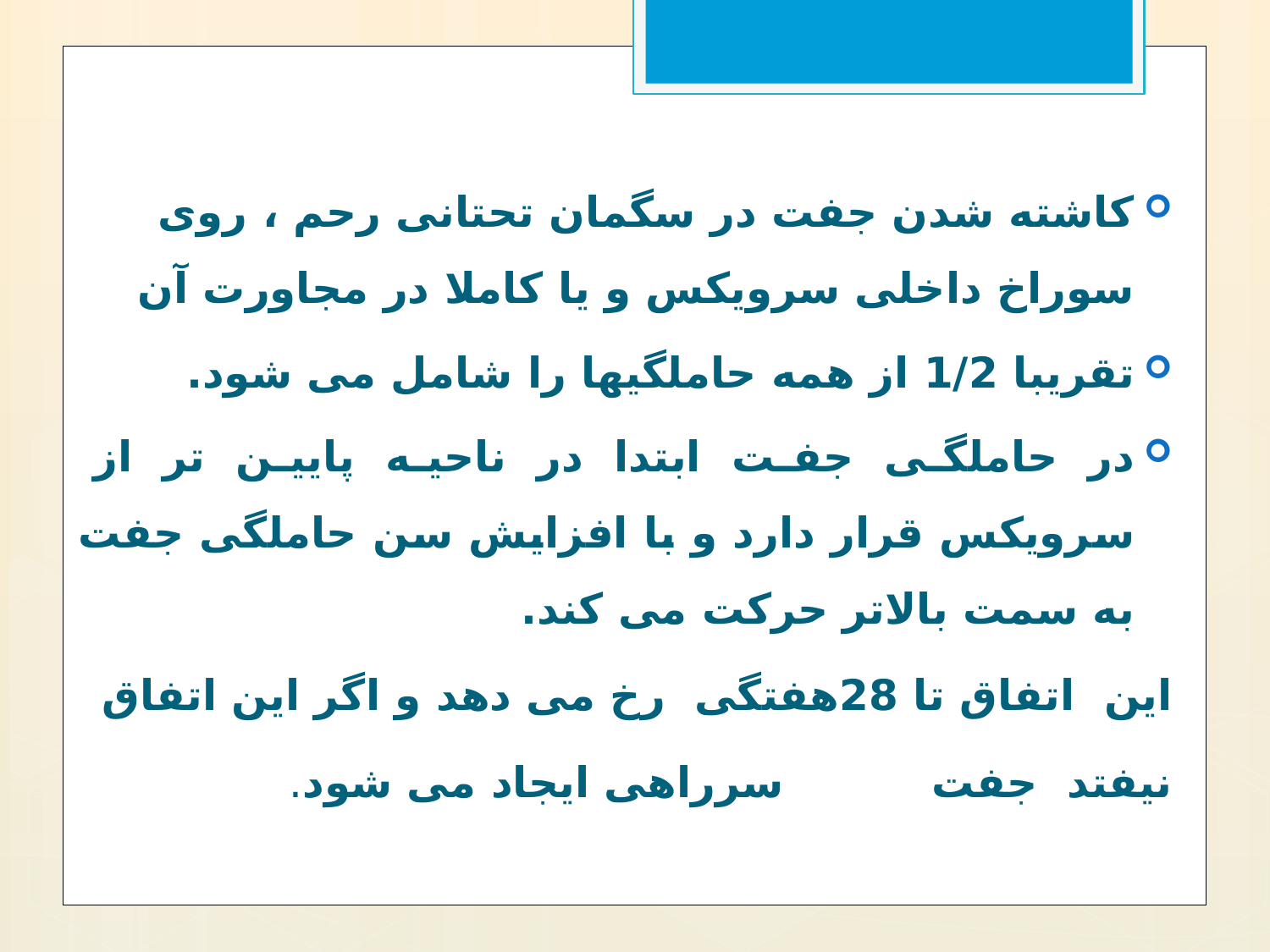

کاشته شدن جفت در سگمان تحتانی رحم ، روی سوراخ داخلی سرویکس و یا کاملا در مجاورت آن
تقریبا 1/2 از همه حاملگیها را شامل می شود.
در حاملگی جفت ابتدا در ناحیه پایین تر از سرویکس قرار دارد و با افزایش سن حاملگی جفت به سمت بالاتر حرکت می کند.
این  اتفاق تا 28هفتگی  رخ می دهد و اگر این اتفاق نیفتد  جفت          سرراهی ایجاد می شود.